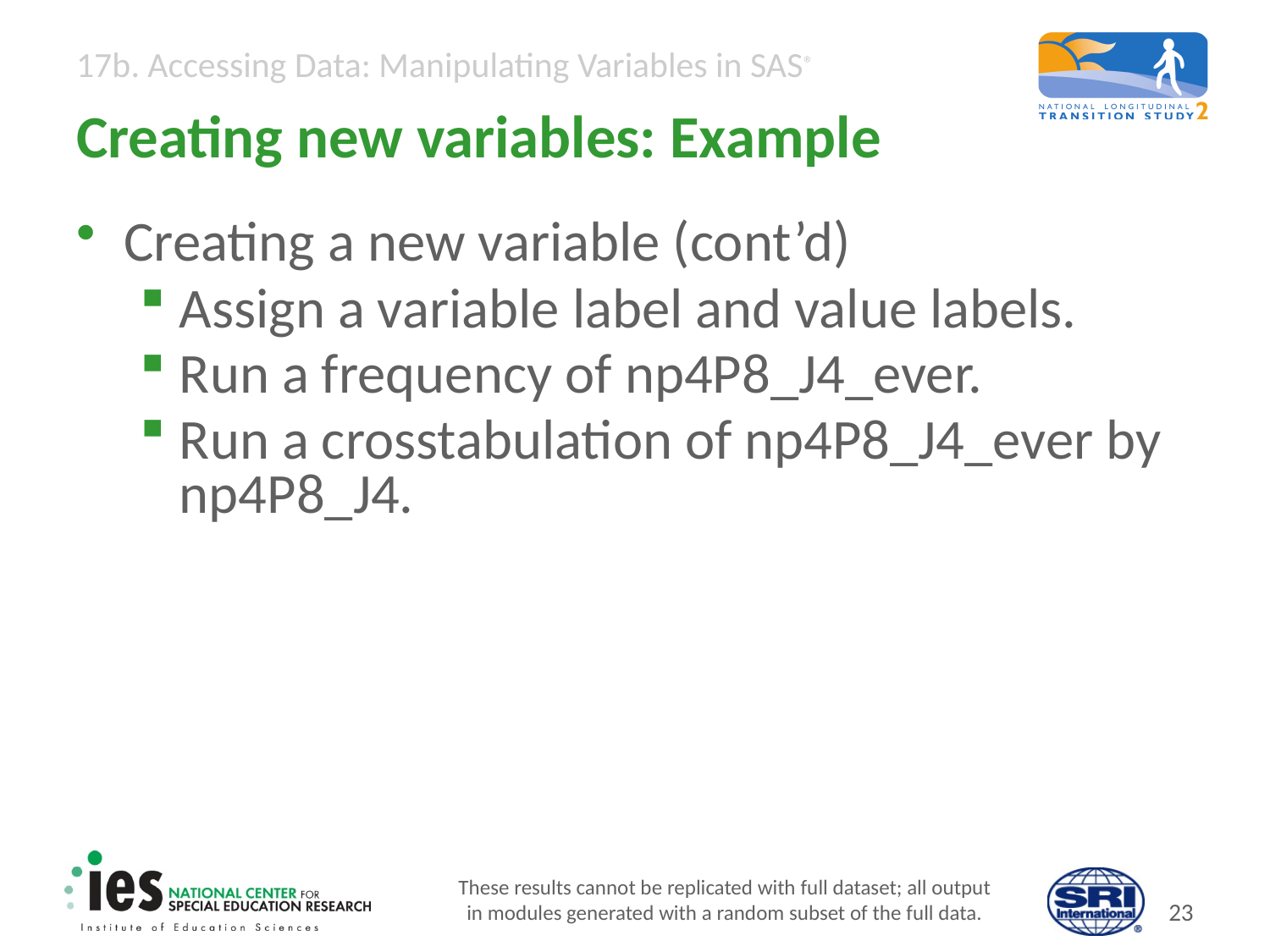

# Creating new variables: Example
Creating a new variable (cont’d)
Assign a variable label and value labels.
Run a frequency of np4P8_J4_ever.
Run a crosstabulation of np4P8_J4_ever by np4P8_J4.

These results cannot be replicated with full dataset; all output
in modules generated with a random subset of the full data.
23